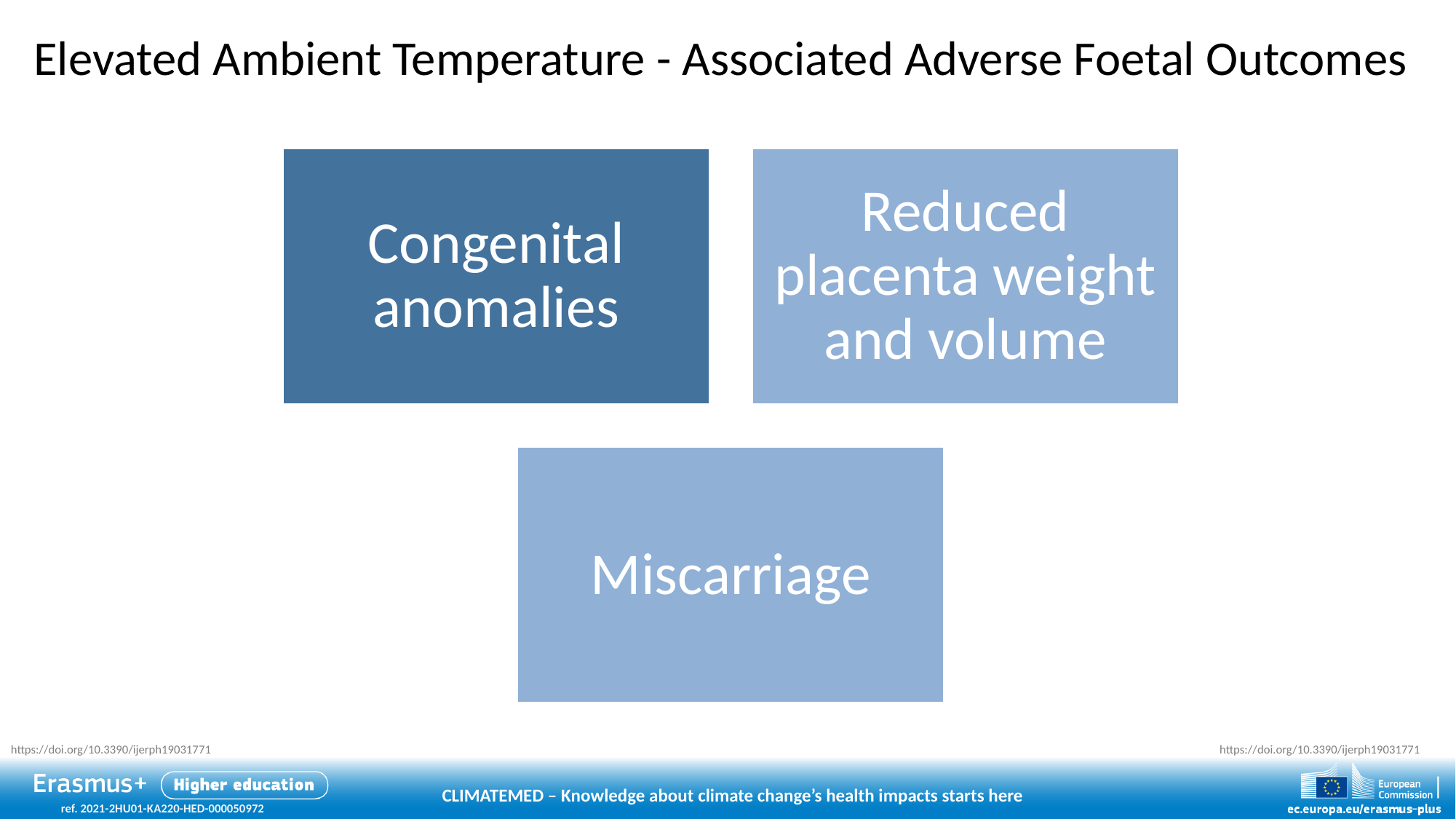

# Elevated Ambient Temperature - Associated Adverse Foetal Outcomes
Congenital anomalies
Reduced placenta weight and volume
Miscarriage
https://doi.org/10.3390/ijerph19031771
https://doi.org/10.3390/ijerph19031771